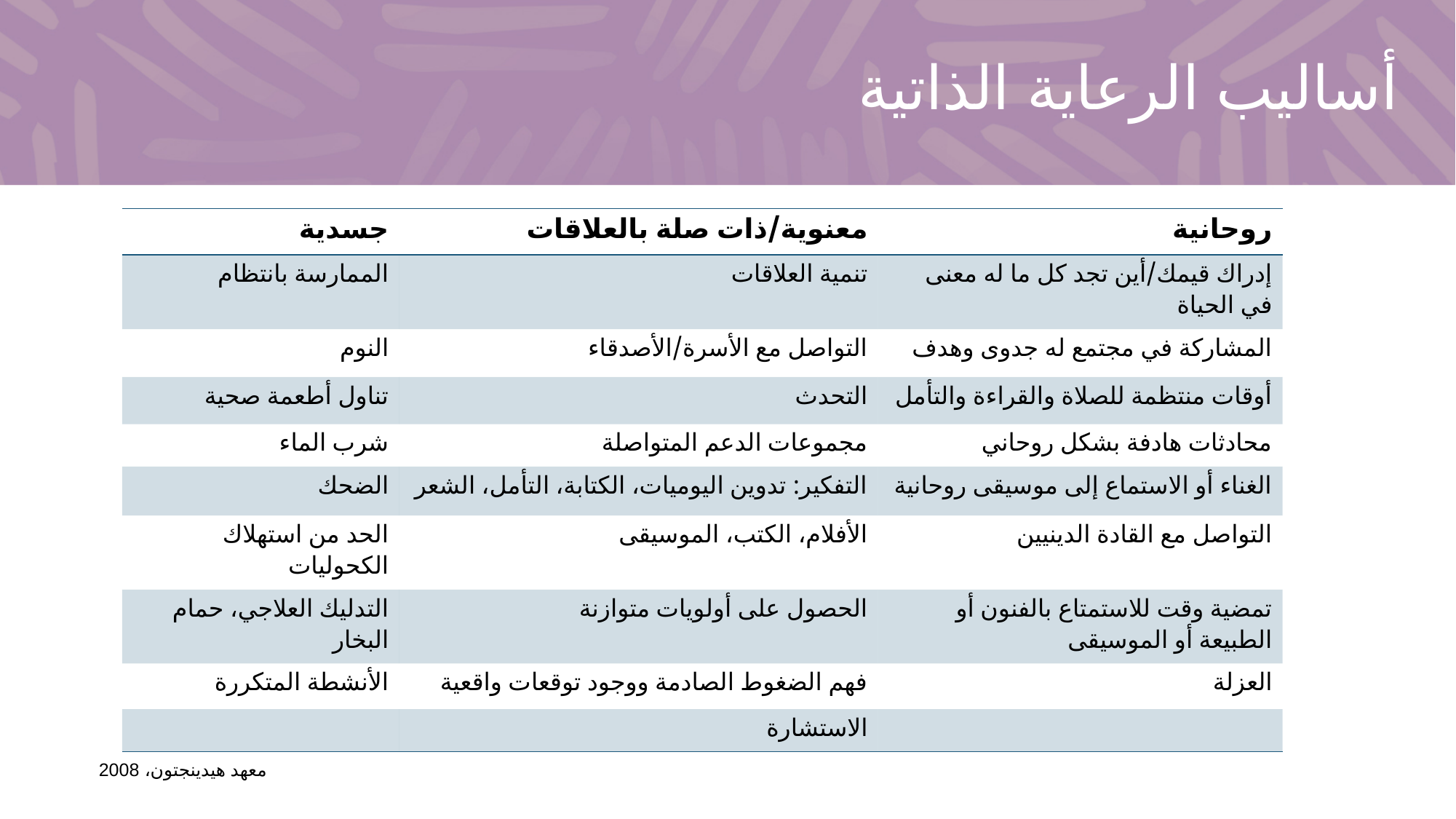

# أساليب الرعاية الذاتية
| جسدية | معنوية/ذات صلة بالعلاقات | روحانية |
| --- | --- | --- |
| الممارسة بانتظام | تنمية العلاقات | إدراك قيمك/أين تجد كل ما له معنى في الحياة |
| النوم | التواصل مع الأسرة/الأصدقاء | المشاركة في مجتمع له جدوى وهدف |
| تناول أطعمة صحية | التحدث | أوقات منتظمة للصلاة والقراءة والتأمل |
| شرب الماء | مجموعات الدعم المتواصلة | محادثات هادفة بشكل روحاني |
| الضحك | التفكير: تدوين اليوميات، الكتابة، التأمل، الشعر | الغناء أو الاستماع إلى موسيقى روحانية |
| الحد من استهلاك الكحوليات | الأفلام، الكتب، الموسيقى | التواصل مع القادة الدينيين |
| التدليك العلاجي، حمام البخار | الحصول على أولويات متوازنة | تمضية وقت للاستمتاع بالفنون أو الطبيعة أو الموسيقى |
| الأنشطة المتكررة | فهم الضغوط الصادمة ووجود توقعات واقعية | العزلة |
|  | الاستشارة |  |
معهد هيدينجتون، 2008